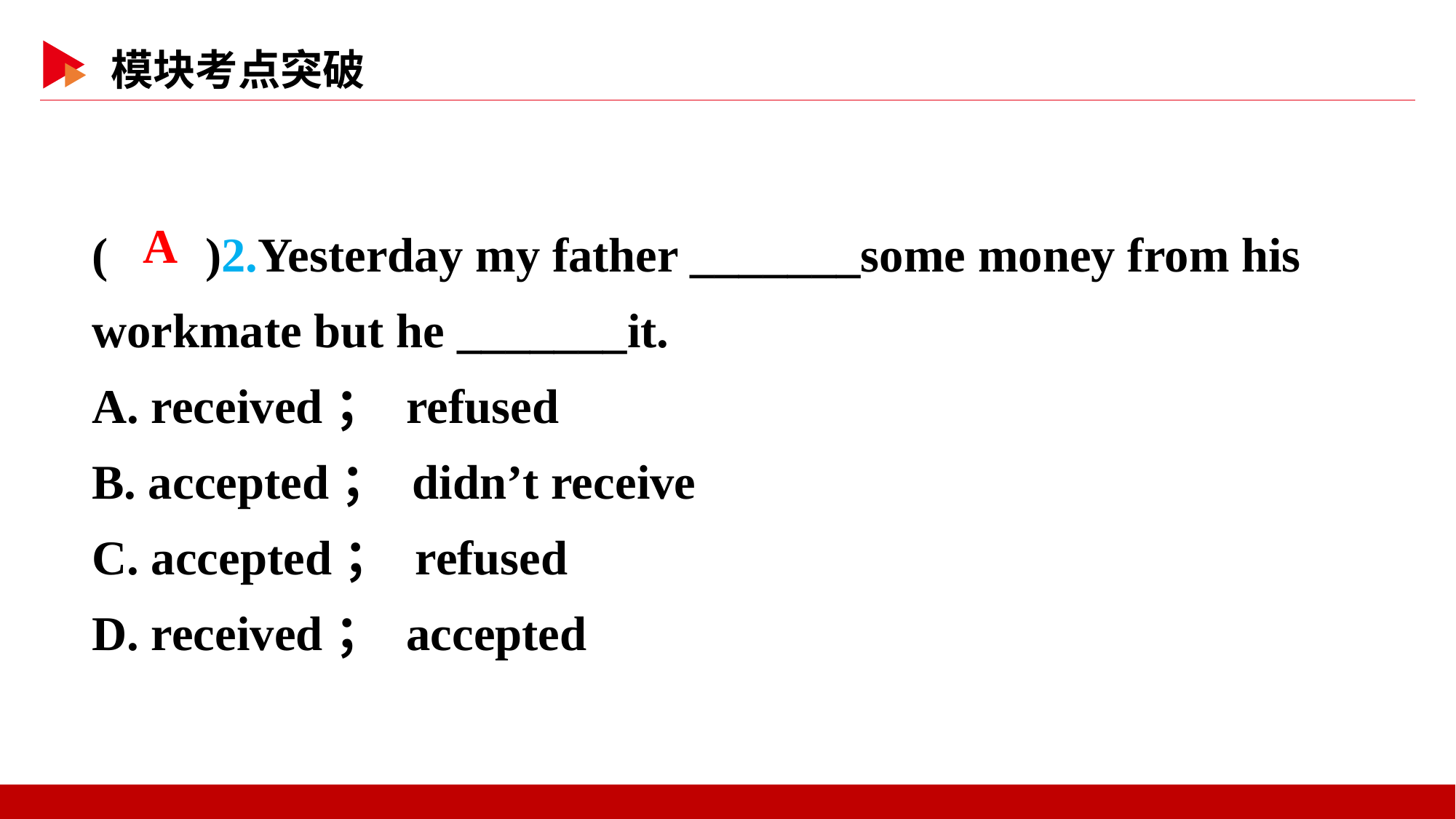

(        )2.Yesterday my father _______some money from his workmate but he _______it.
A. received； refused
B. accepted； didn’t receive
C. accepted； refused
D. received； accepted
   A